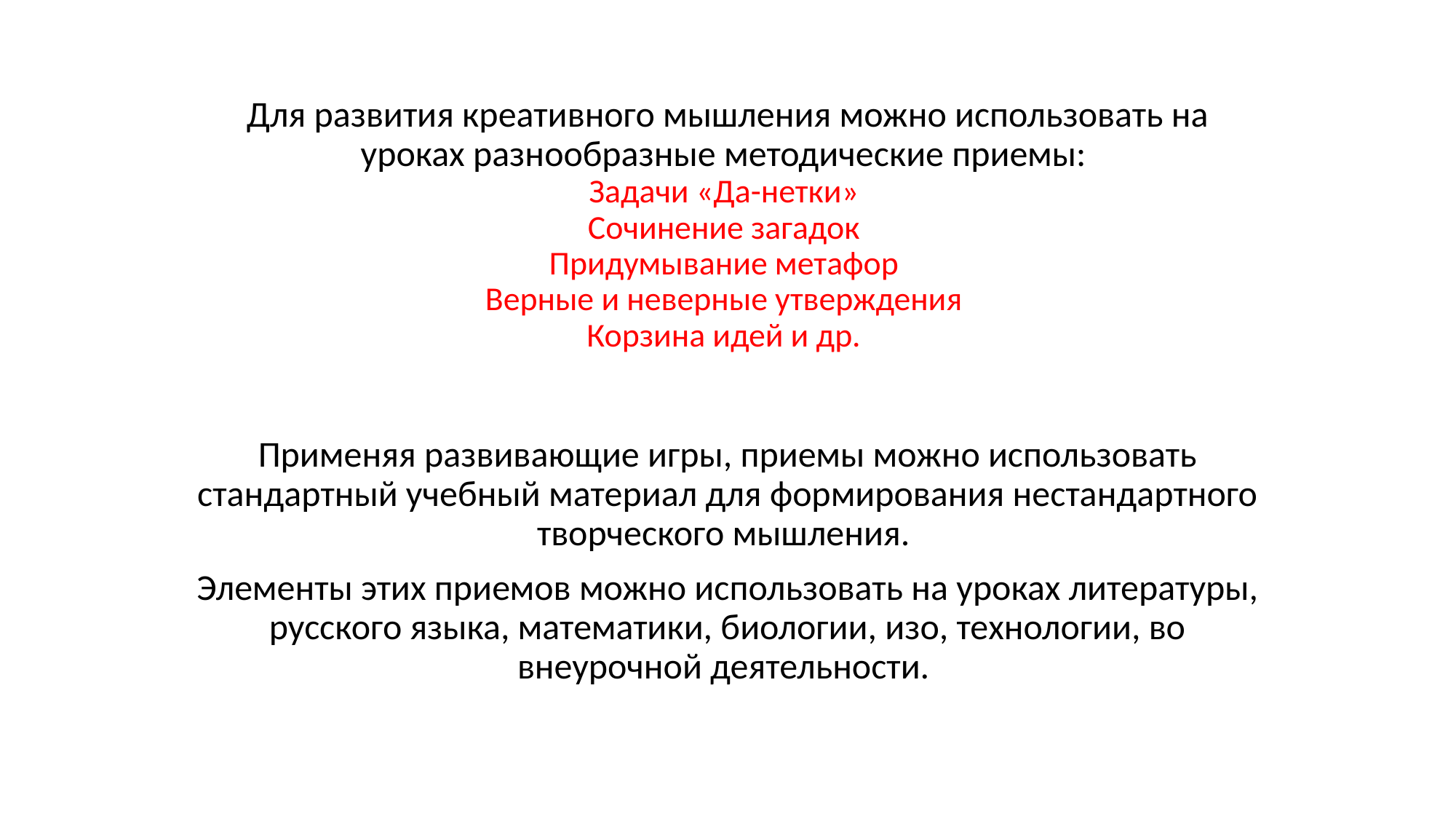

# Для развития креативного мышления можно использовать на уроках разнообразные методические приемы: Задачи «Да-нетки» Сочинение загадок Придумывание метафор Верные и неверные утверждения Корзина идей и др.
Применяя развивающие игры, приемы можно использовать стандартный учебный материал для формирования нестандартного творческого мышления.
Элементы этих приемов можно использовать на уроках литературы, русского языка, математики, биологии, изо, технологии, во внеурочной деятельности.